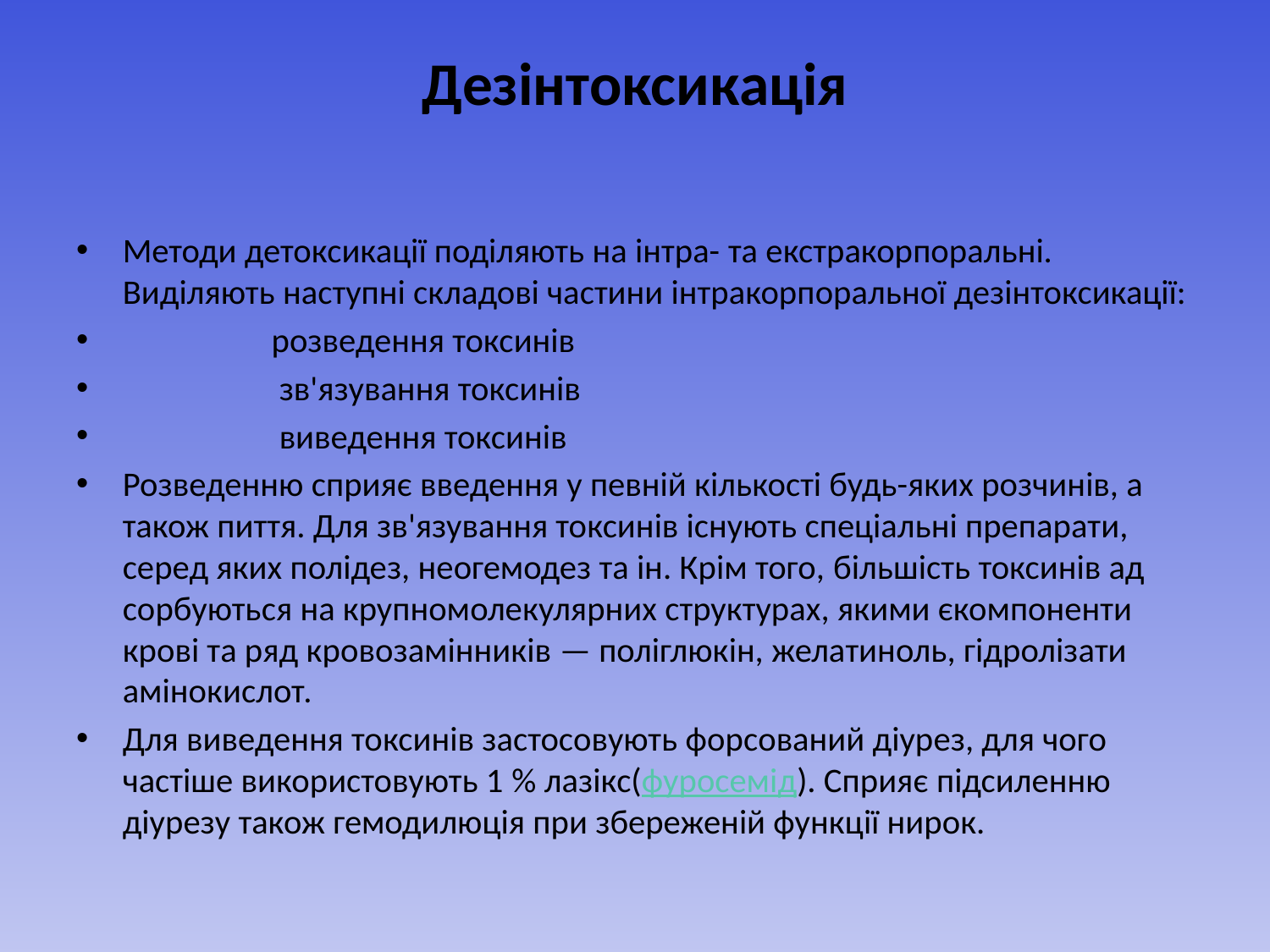

# Дезінтоксикація
Методи детоксикації поділяють на інтра- та екстракорпоральні. Виділяють наступні складові частини інтракорпоральної дезінтоксикації:
                   розведення токсинів
                    зв'язування токсинів
                    виведення токсинів
Розведенню сприяє введення у певній кількості будь-яких розчинів, а також пиття. Для зв'язування токсинів існують спеціальні препарати, серед яких полідез, неогемодез та ін. Крім того, більшість токсинів ад­сорбуються на крупномолекулярних структурах, якими єкомпоненти крові та ряд кровозамінників — поліглюкін, желатиноль, гідролізати амінокислот.
Для виведення токсинів застосовують форсований діурез, для чого частіше використовують 1 % лазікс(фуросемід). Сприяє підсиленню діурезу також гемодилюція при збереженій функції нирок.